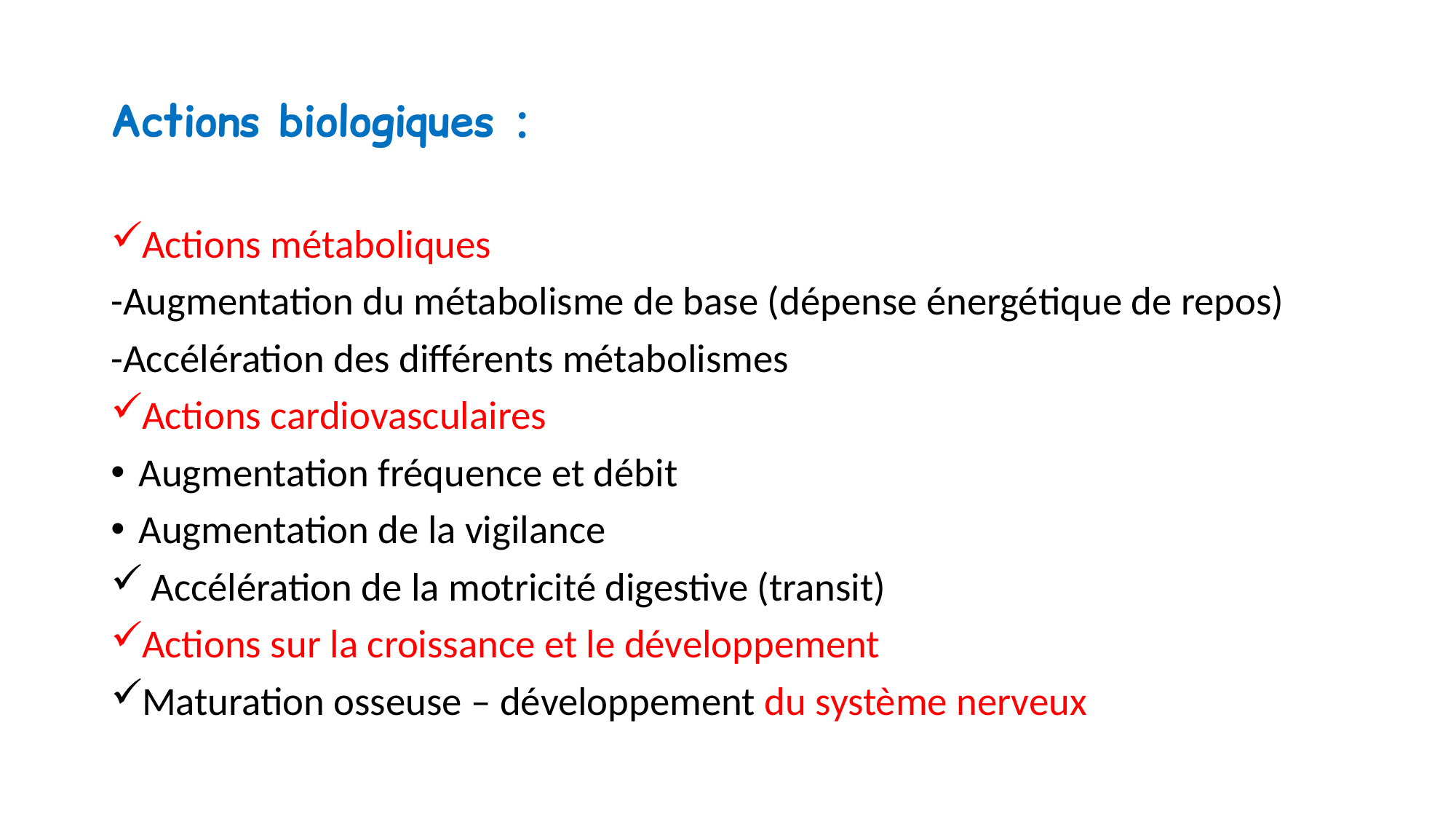

# Actions biologiques :
Actions métaboliques
-Augmentation du métabolisme de base (dépense énergétique de repos)
-Accélération des différents métabolismes
Actions cardiovasculaires
Augmentation fréquence et débit
Augmentation de la vigilance
 Accélération de la motricité digestive (transit)
Actions sur la croissance et le développement
Maturation osseuse – développement du système nerveux